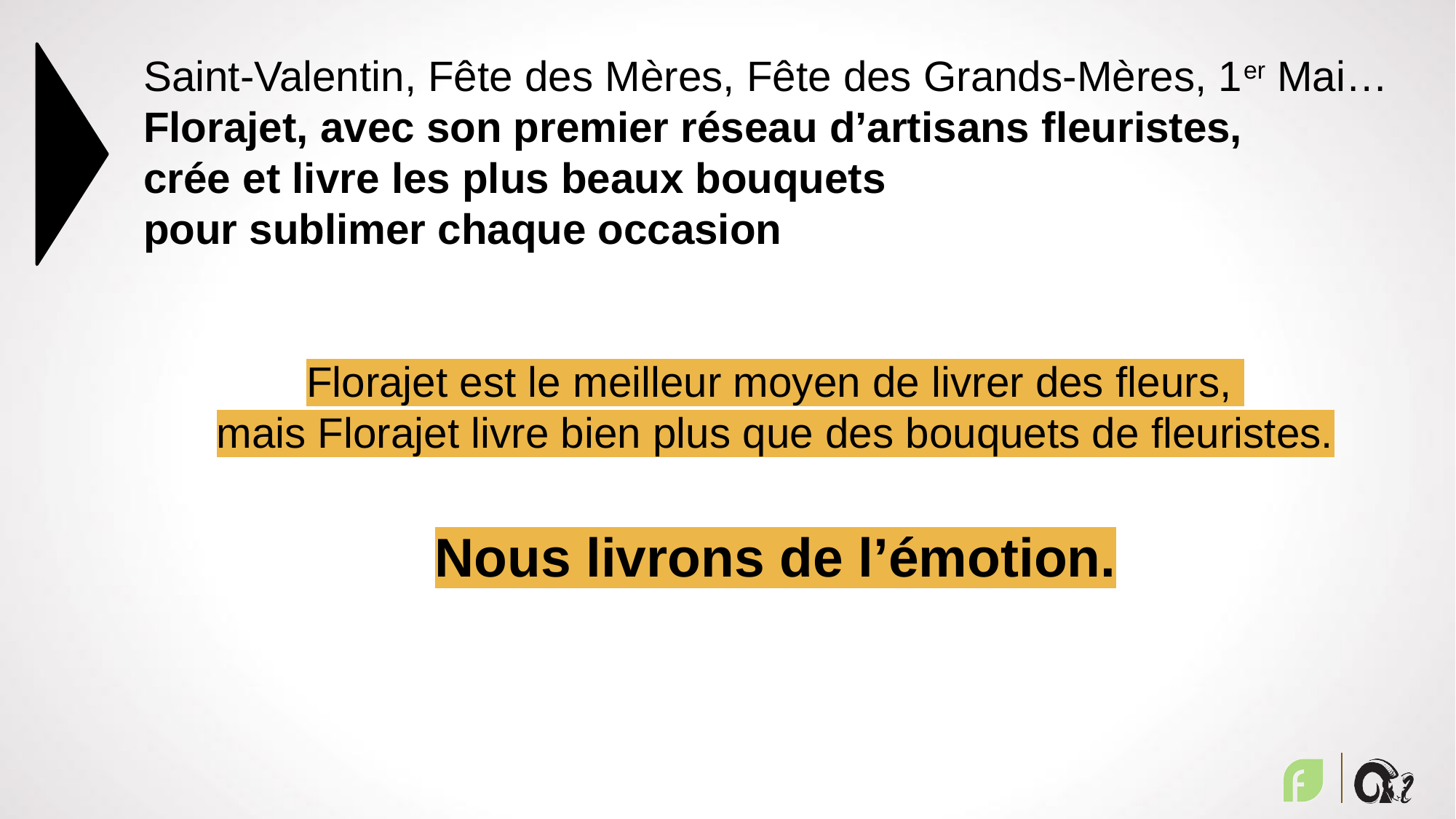

Saint-Valentin, Fête des Mères, Fête des Grands-Mères, 1er Mai…
Florajet, avec son premier réseau d’artisans fleuristes,
crée et livre les plus beaux bouquets
pour sublimer chaque occasion

Florajet est le meilleur moyen de livrer des fleurs,
mais Florajet livre bien plus que des bouquets de fleuristes.

Nous livrons de l’émotion.